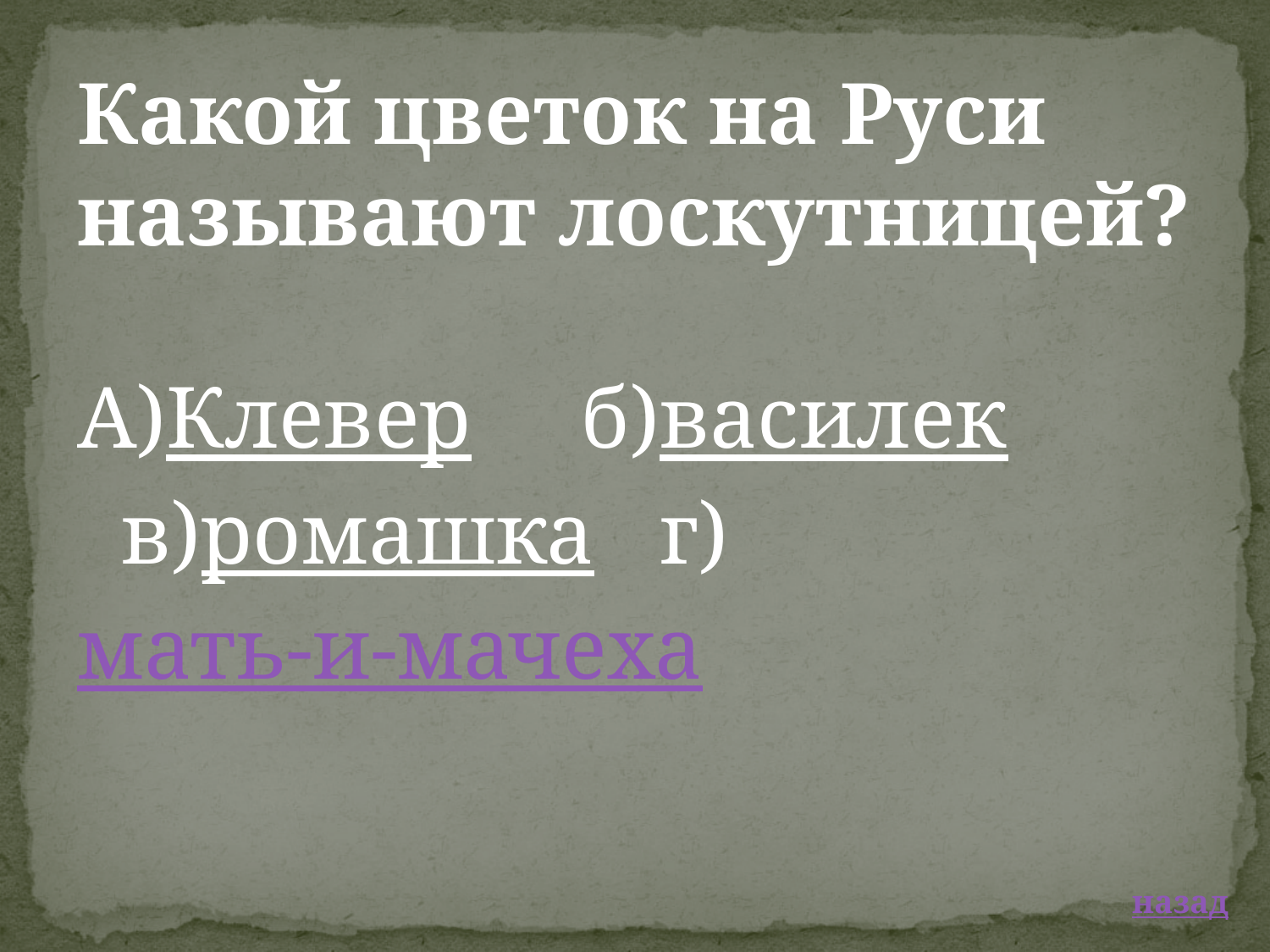

Какой цветок на Руси называют лоскутницей?

А)Клевер     б)василек           в)ромашка   г)мать-и-мачеха
 назад